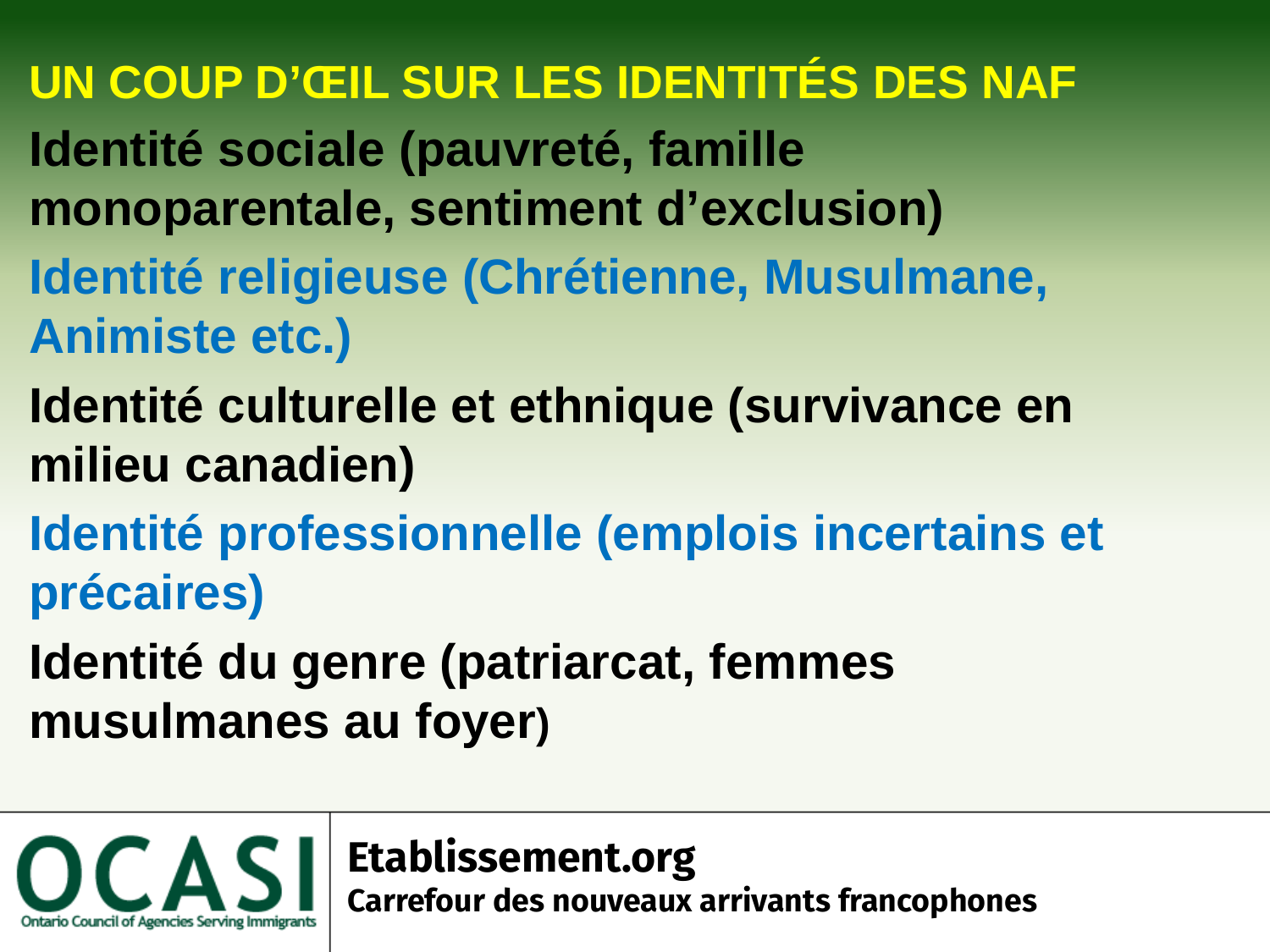

UN COUP D’ŒIL SUR LES IDENTITÉS DES NAF
Identité sociale (pauvreté, famille monoparentale, sentiment d’exclusion)
Identité religieuse (Chrétienne, Musulmane, Animiste etc.)
Identité culturelle et ethnique (survivance en milieu canadien)
Identité professionnelle (emplois incertains et précaires)
Identité du genre (patriarcat, femmes musulmanes au foyer)
Etablissement.org
Carrefour des nouveaux arrivants francophones